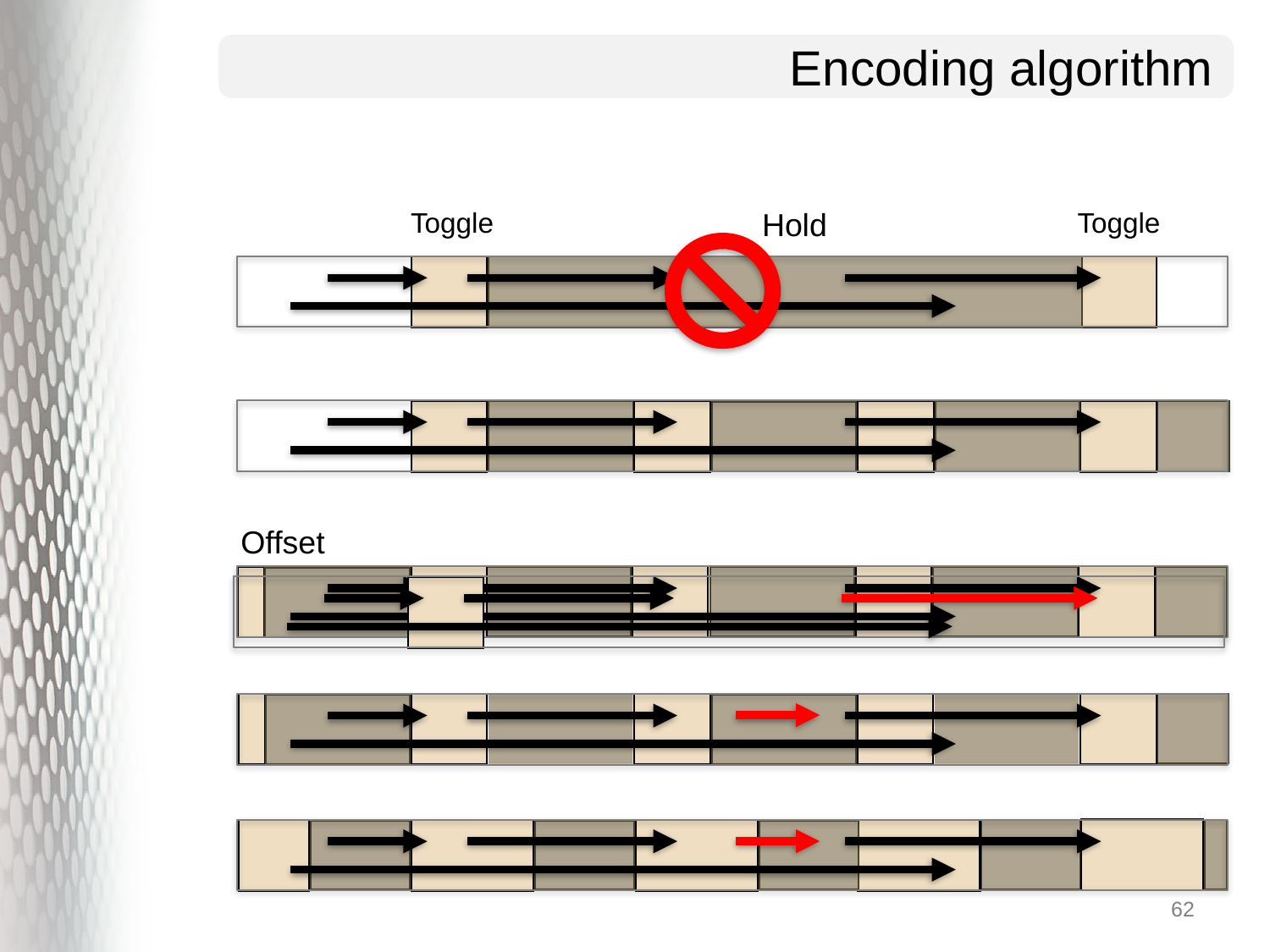

# Encoding algorithm
Toggle
Hold
Toggle

Offset